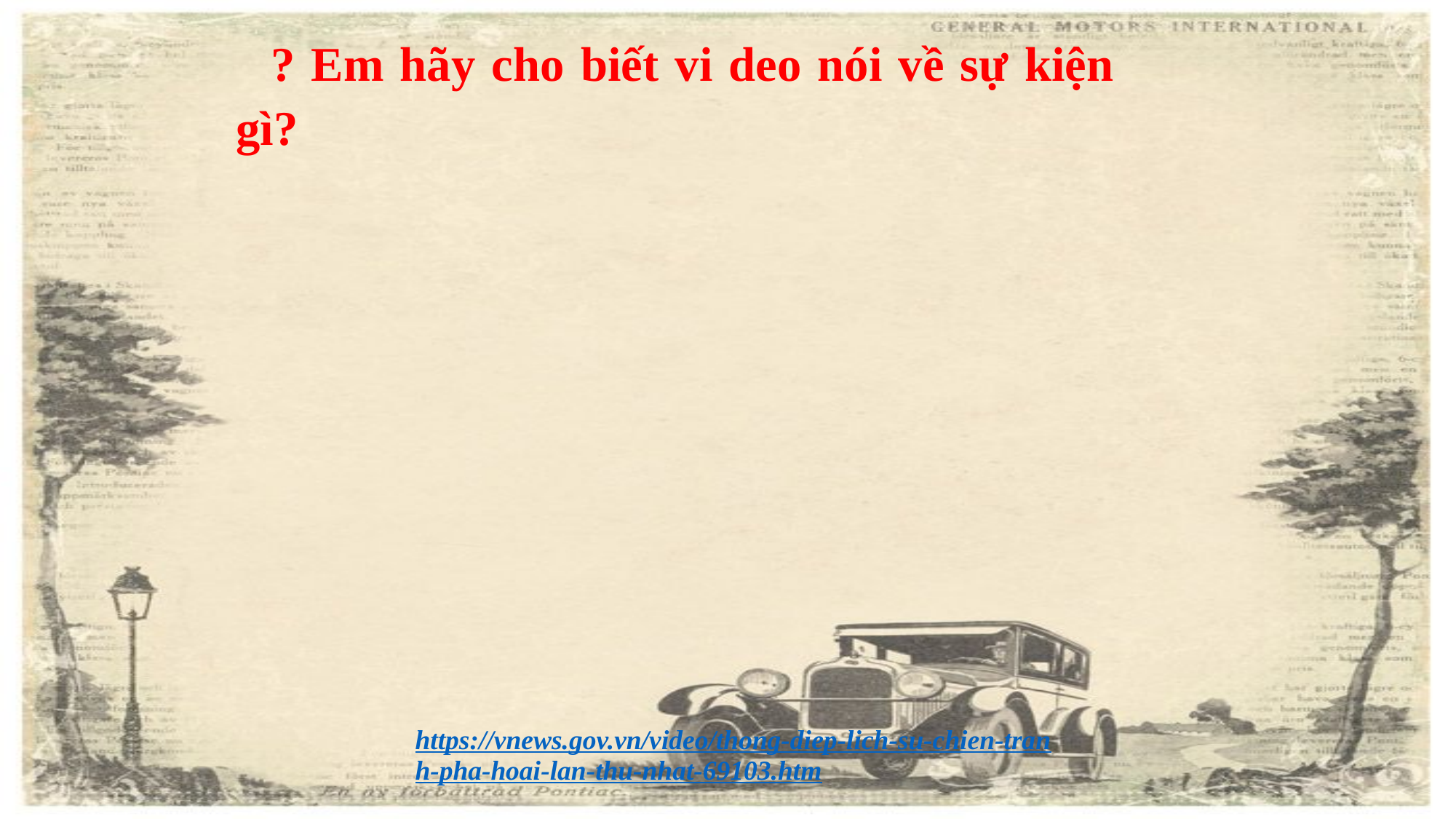

? Em hãy cho biết vi deo nói về sự kiện gì?
https://vnews.gov.vn/video/thong-diep-lich-su-chien-tranh-pha-hoai-lan-thu-nhat-69103.htm